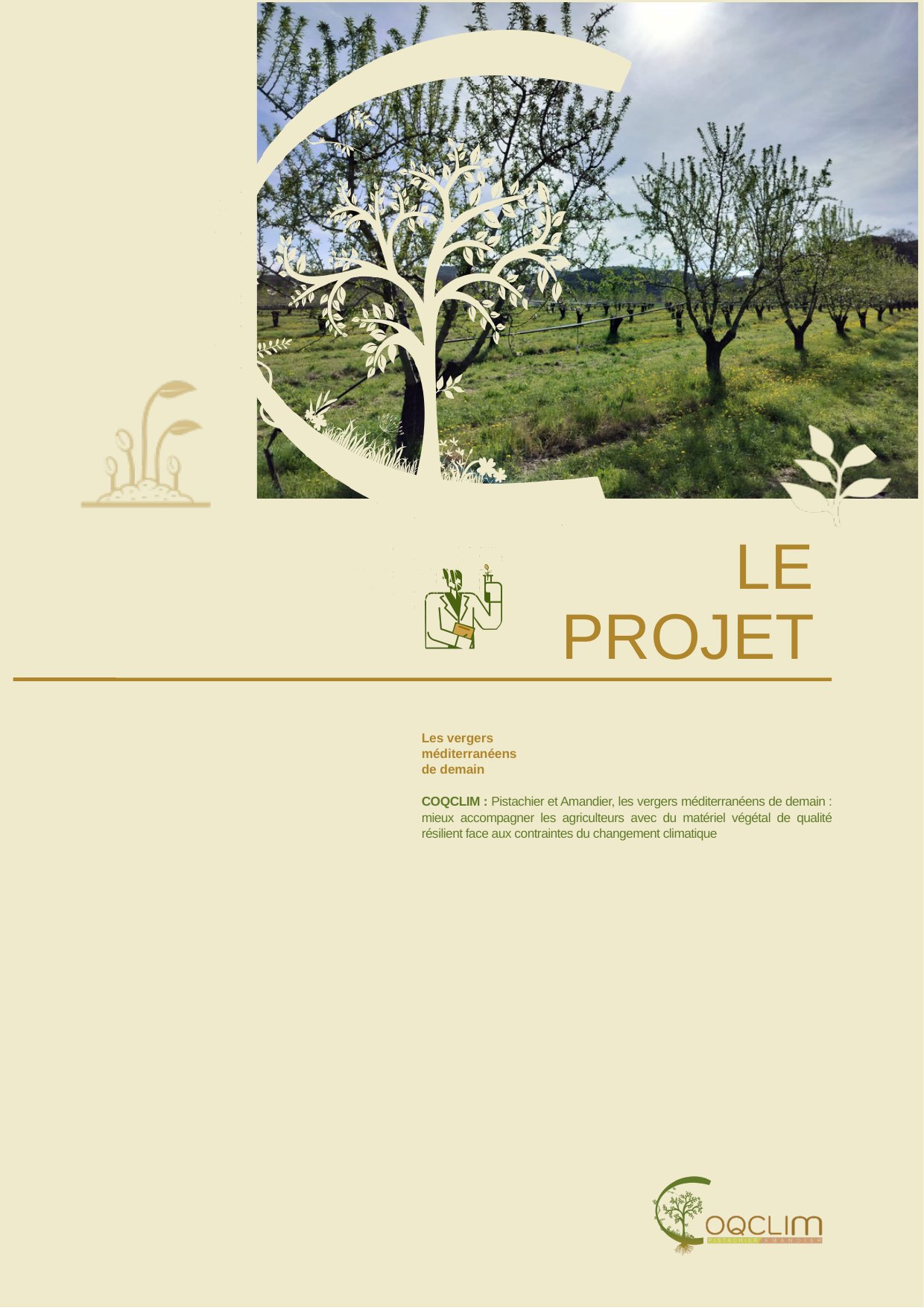

LE
PROJET

Les vergers
méditerranéens
de demain

COQCLIM : Pistachier et Amandier, les vergers méditerranéens de demain : mieux accompagner les agriculteurs avec du matériel végétal de qualité résilient face aux contraintes du changement climatique